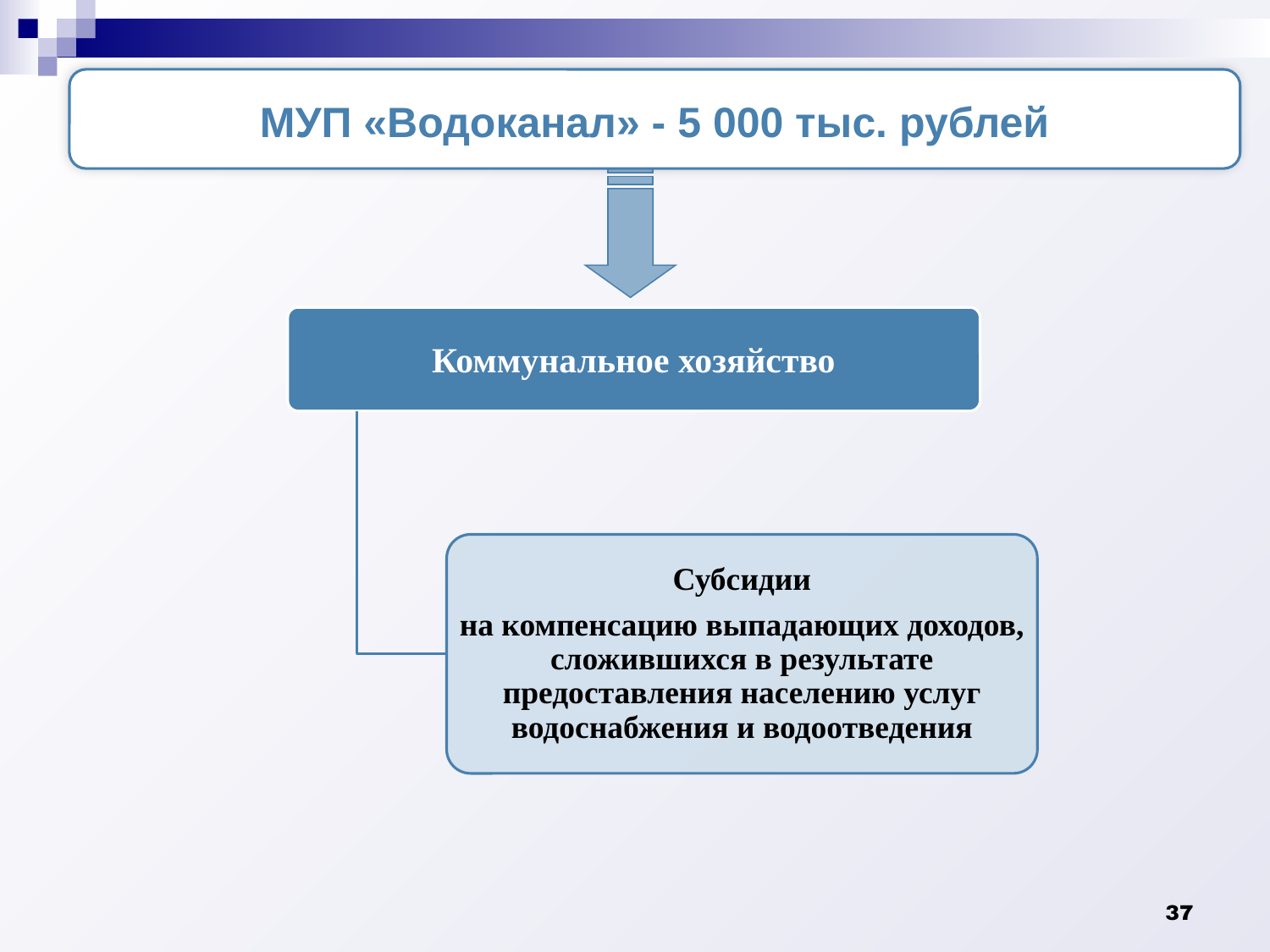

МУП «Водоканал» - 5 000 тыс. рублей

Коммунальное хозяйство

Субсидии
на компенсацию выпадающих доходов, сложившихся в результате предоставления населению услуг водоснабжения и водоотведения
37